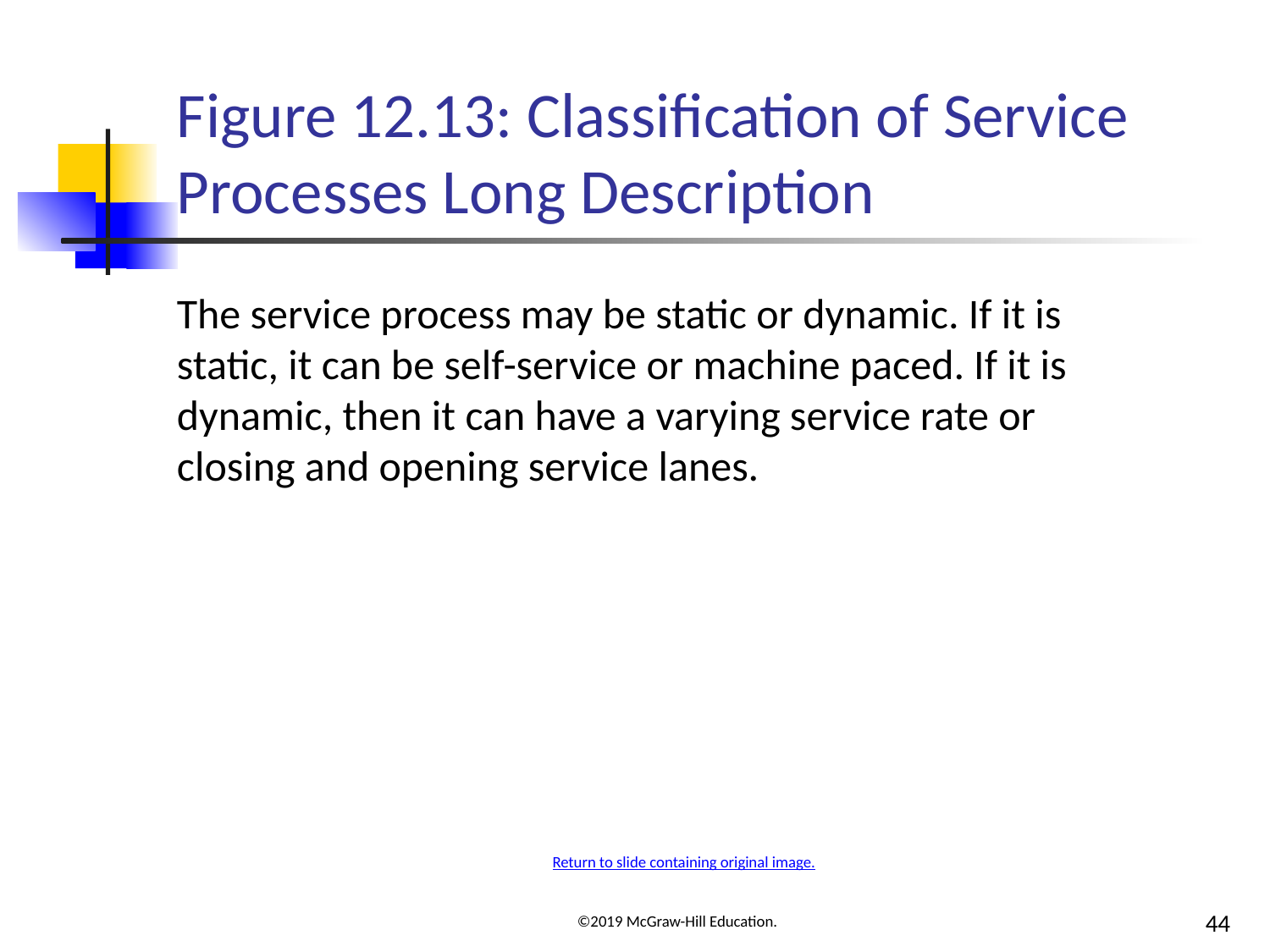

# Figure 12.13: Classification of Service Processes Long Description
The service process may be static or dynamic. If it is static, it can be self-service or machine paced. If it is dynamic, then it can have a varying service rate or closing and opening service lanes.
Return to slide containing original image.